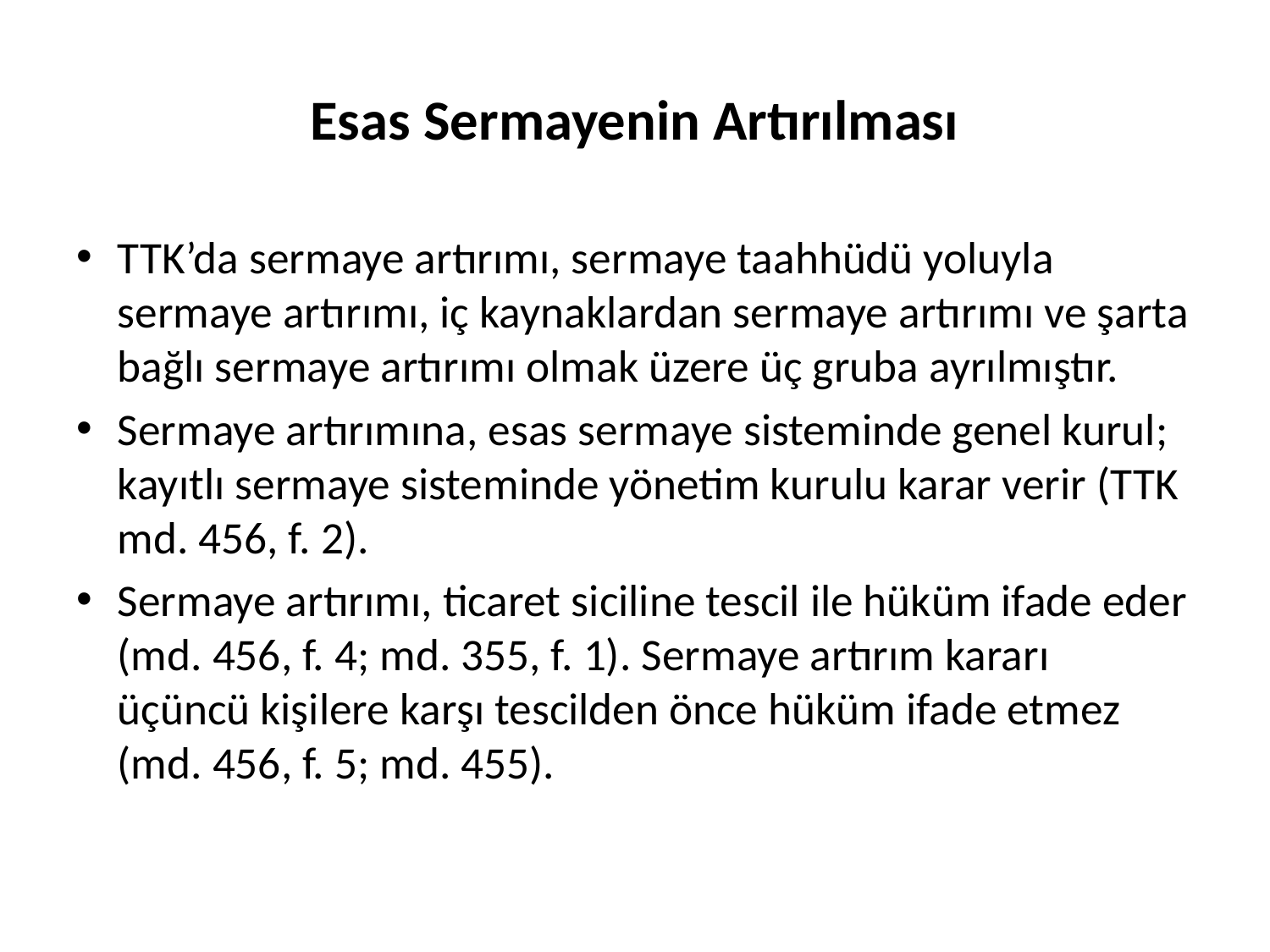

# Esas Sermayenin Artırılması
TTK’da sermaye artırımı, sermaye taahhüdü yoluyla sermaye artırımı, iç kaynaklardan sermaye artırımı ve şarta bağlı sermaye artırımı olmak üzere üç gruba ayrılmıştır.
Sermaye artırımına, esas sermaye sisteminde genel kurul; kayıtlı sermaye sisteminde yönetim kurulu karar verir (TTK md. 456, f. 2).
Sermaye artırımı, ticaret siciline tescil ile hüküm ifade eder (md. 456, f. 4; md. 355, f. 1). Sermaye artırım kararı üçüncü kişilere karşı tescilden önce hüküm ifade etmez (md. 456, f. 5; md. 455).